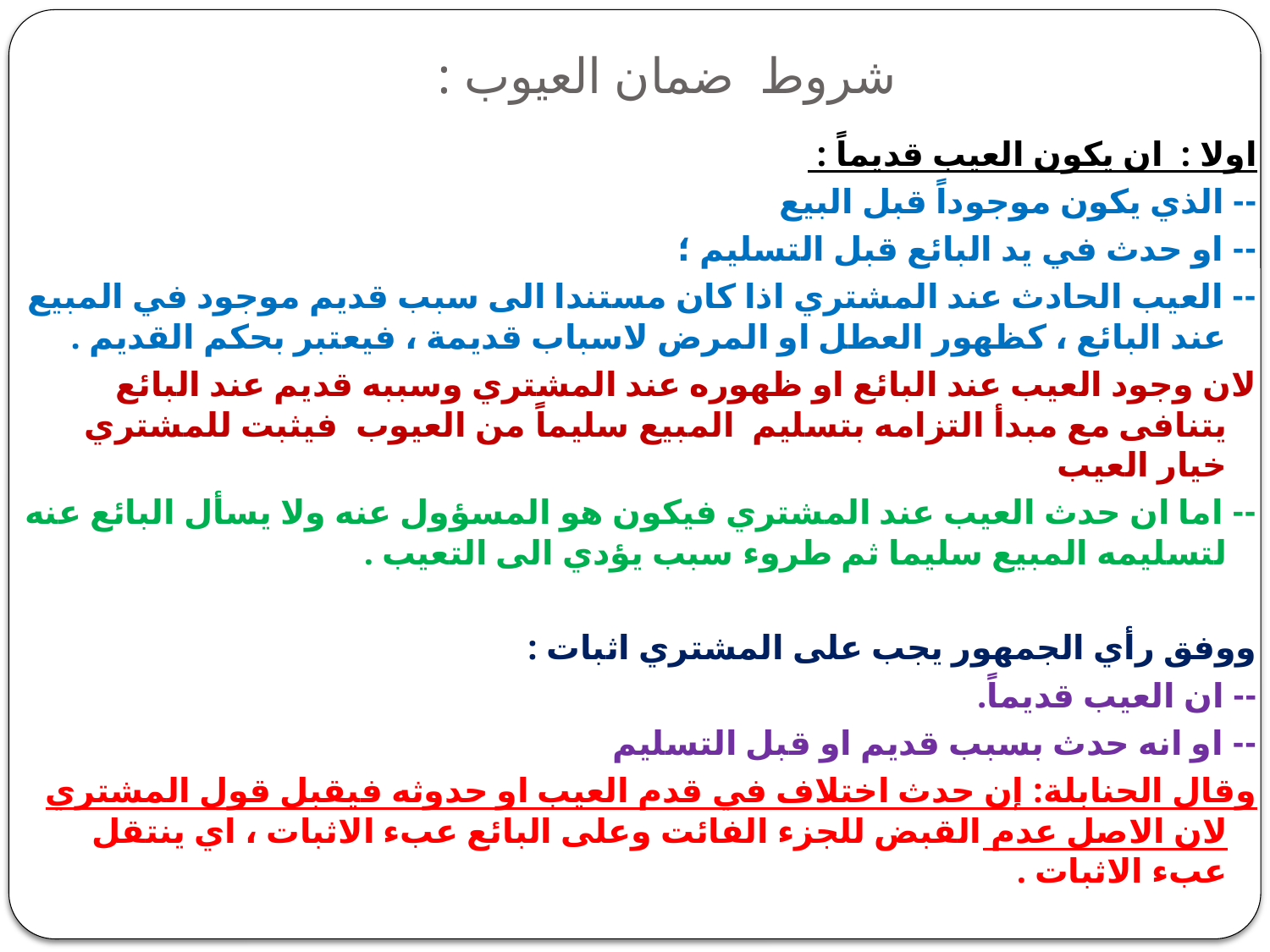

# شروط  ضمان العيوب :
اولا :  ان يكون العيب قديماً :
-- الذي يكون موجوداً قبل البيع
-- او حدث في يد البائع قبل التسليم ؛
-- العيب الحادث عند المشتري اذا كان مستندا الى سبب قديم موجود في المبيع عند البائع ، كظهور العطل او المرض لاسباب قديمة ، فيعتبر بحكم القديم .
لان وجود العيب عند البائع او ظهوره عند المشتري وسببه قديم عند البائع يتنافى مع مبدأ التزامه بتسليم  المبيع سليماً من العيوب  فيثبت للمشتري خيار العيب
-- اما ان حدث العيب عند المشتري فيكون هو المسؤول عنه ولا يسأل البائع عنه  لتسليمه المبيع سليما ثم طروء سبب يؤدي الى التعيب .

ووفق رأي الجمهور يجب على المشتري اثبات :
-- ان العيب قديماً.
-- او انه حدث بسبب قديم او قبل التسليم
وقال الحنابلة: إن حدث اختلاف في قدم العيب او حدوثه فيقبل قول المشتري لان الاصل عدم القبض للجزء الفائت وعلى البائع عبء الاثبات ، اي ينتقل عبء الاثبات .